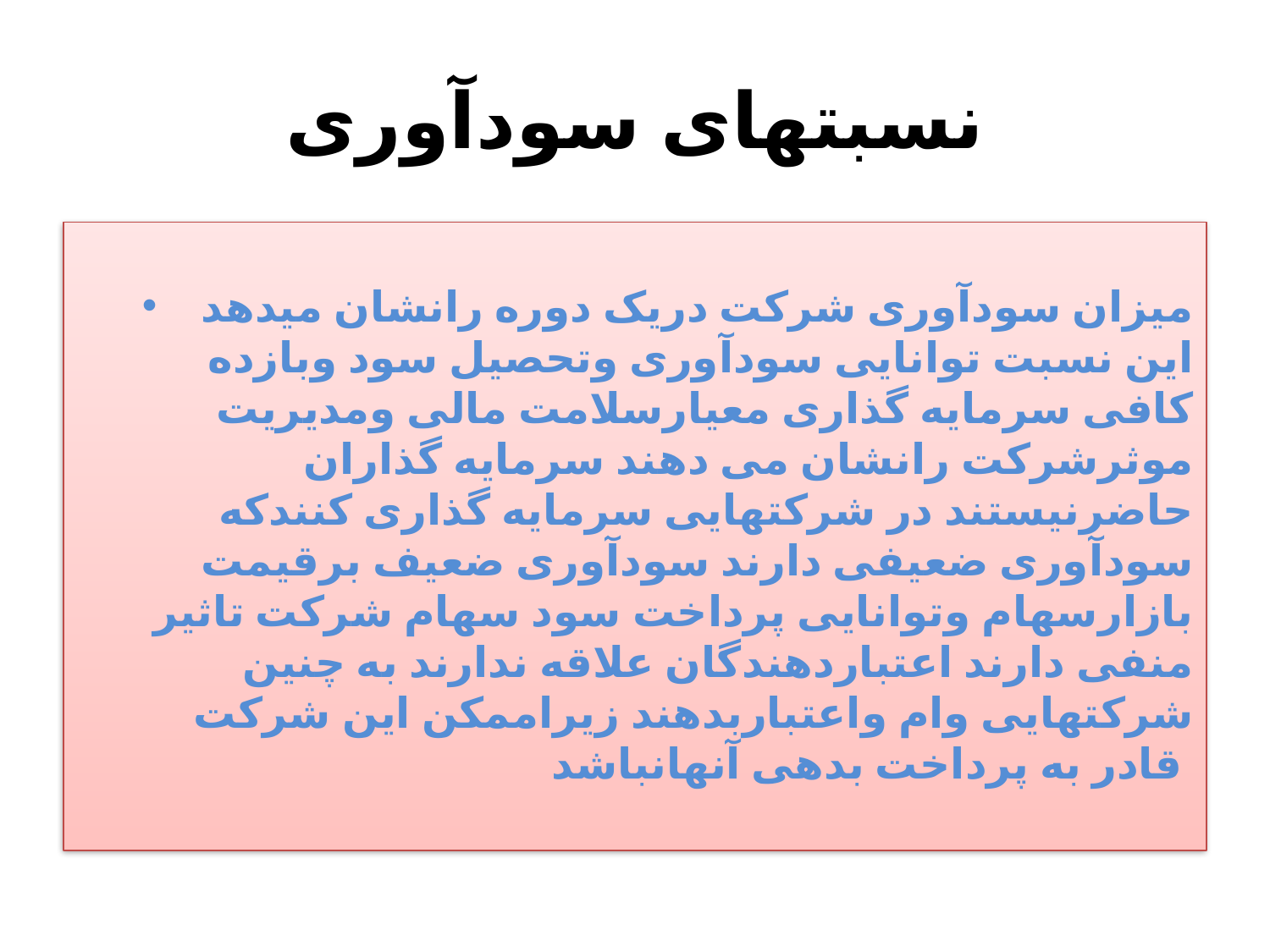

# نسبتهای سودآوری

 میزان سودآوری شرکت دریک دوره رانشان میدهد این نسبت توانایی سودآوری وتحصیل سود وبازده کافی سرمایه گذاری معیارسلامت مالی ومدیریت موثرشرکت رانشان می دهند سرمایه گذاران حاضرنیستند در شرکتهایی سرمایه گذاری کنندکه سودآوری ضعیفی دارند سودآوری ضعیف برقیمت بازارسهام وتوانایی پرداخت سود سهام شرکت تاثیر منفی دارند اعتباردهندگان علاقه ندارند به چنین شرکتهایی وام واعتباربدهند زیراممکن این شرکت قادر به پرداخت بدهی آنهانباشد